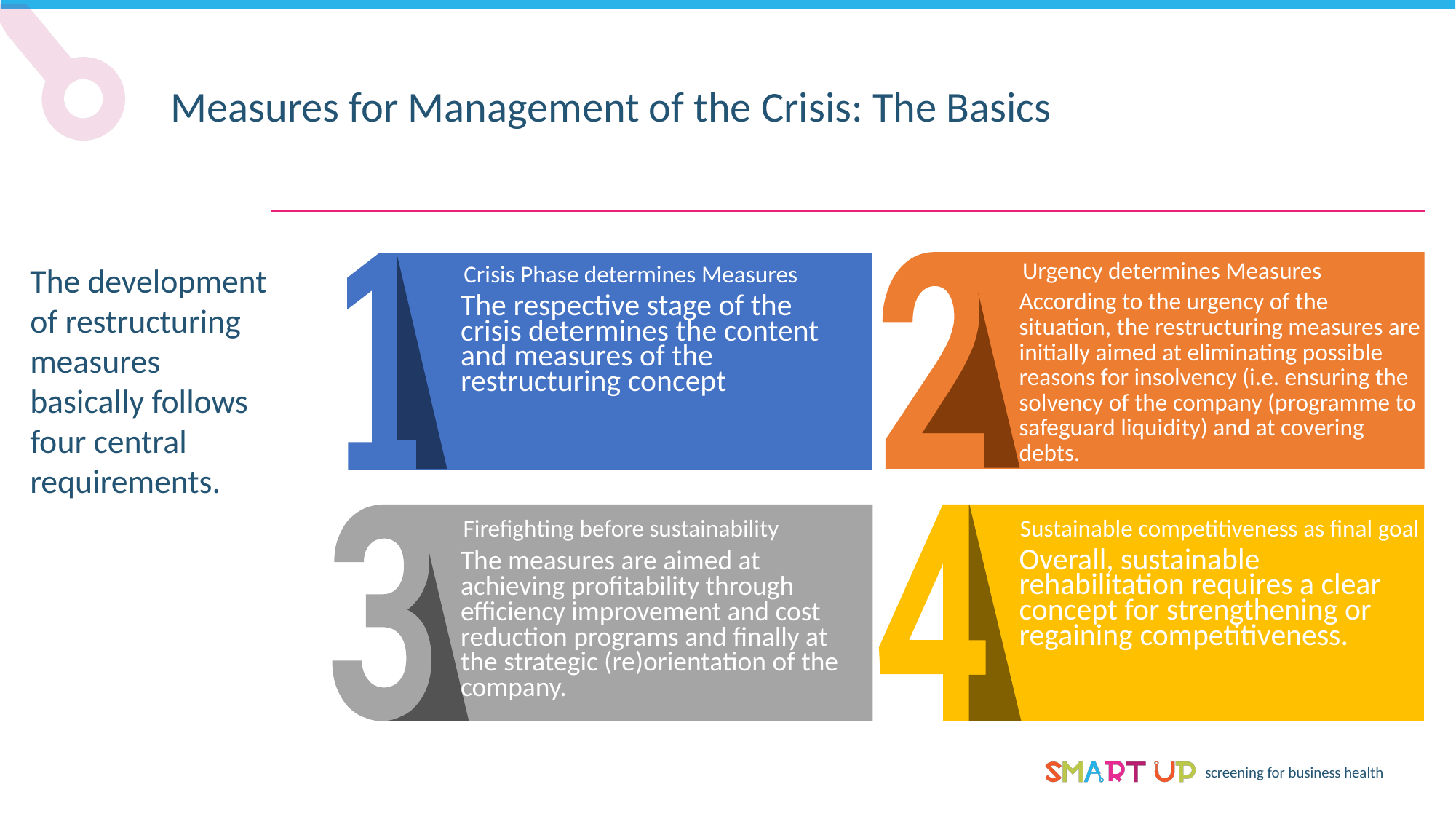

Measures for Management of the Crisis: The Basics
Urgency determines Measures

Crisis Phase determines Measures
The development of restructuring measures
basically follows four central requirements.
According to the urgency of the situation, the restructuring measures are initially aimed at eliminating possible reasons for insolvency (i.e. ensuring the solvency of the company (programme to safeguard liquidity) and at covering debts.
The respective stage of the crisis determines the content and measures of the restructuring concept

Firefighting before sustainability
Sustainable competitiveness as final goal
The measures are aimed at achieving profitability through efficiency improvement and cost reduction programs and finally at the strategic (re)orientation of the company.
Overall, sustainable rehabilitation requires a clear concept for strengthening or regaining competitiveness.